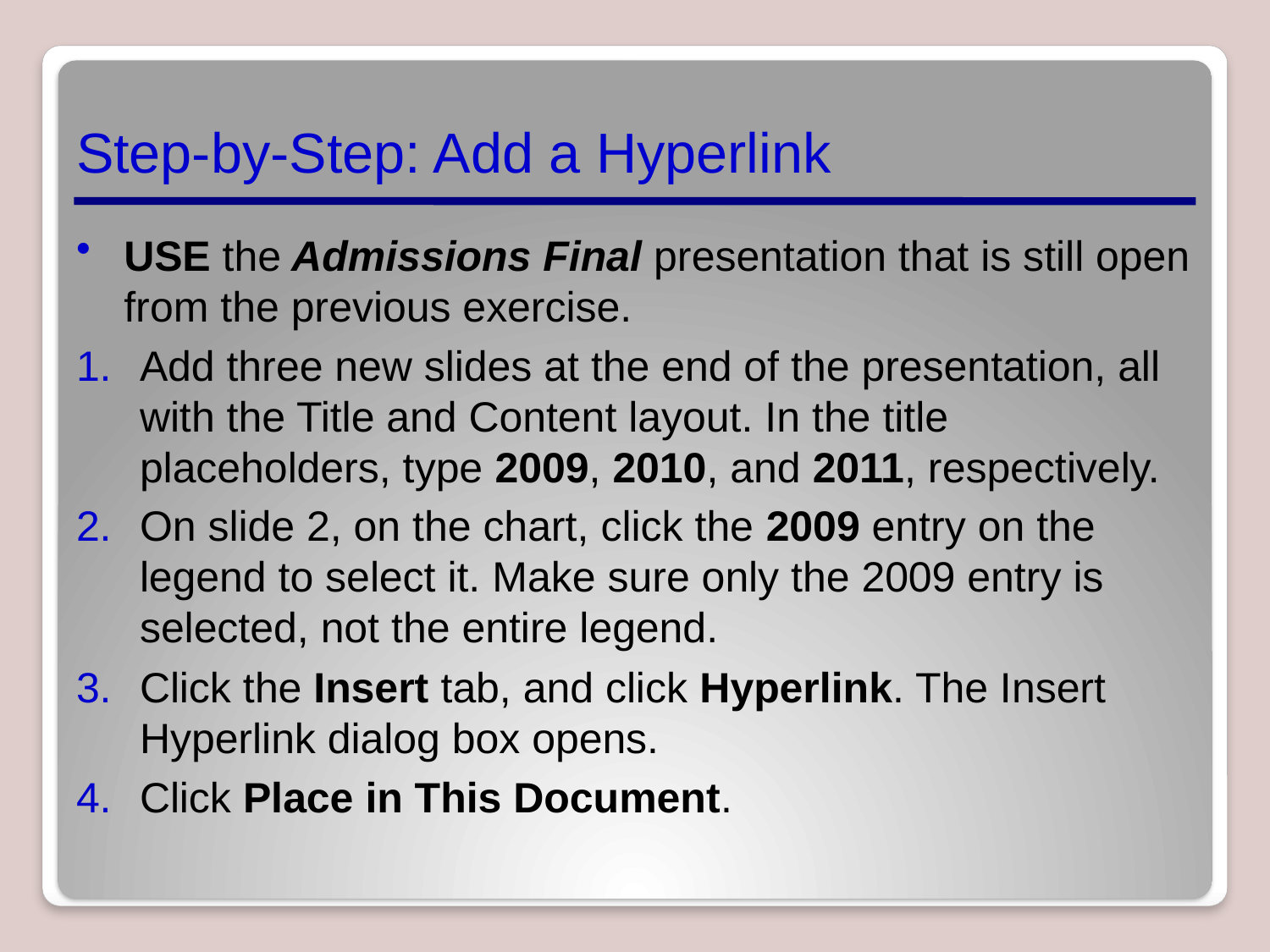

# Step-by-Step: Add a Hyperlink
USE the Admissions Final presentation that is still open from the previous exercise.
Add three new slides at the end of the presentation, all with the Title and Content layout. In the title placeholders, type 2009, 2010, and 2011, respectively.
On slide 2, on the chart, click the 2009 entry on the legend to select it. Make sure only the 2009 entry is selected, not the entire legend.
Click the Insert tab, and click Hyperlink. The Insert Hyperlink dialog box opens.
Click Place in This Document.